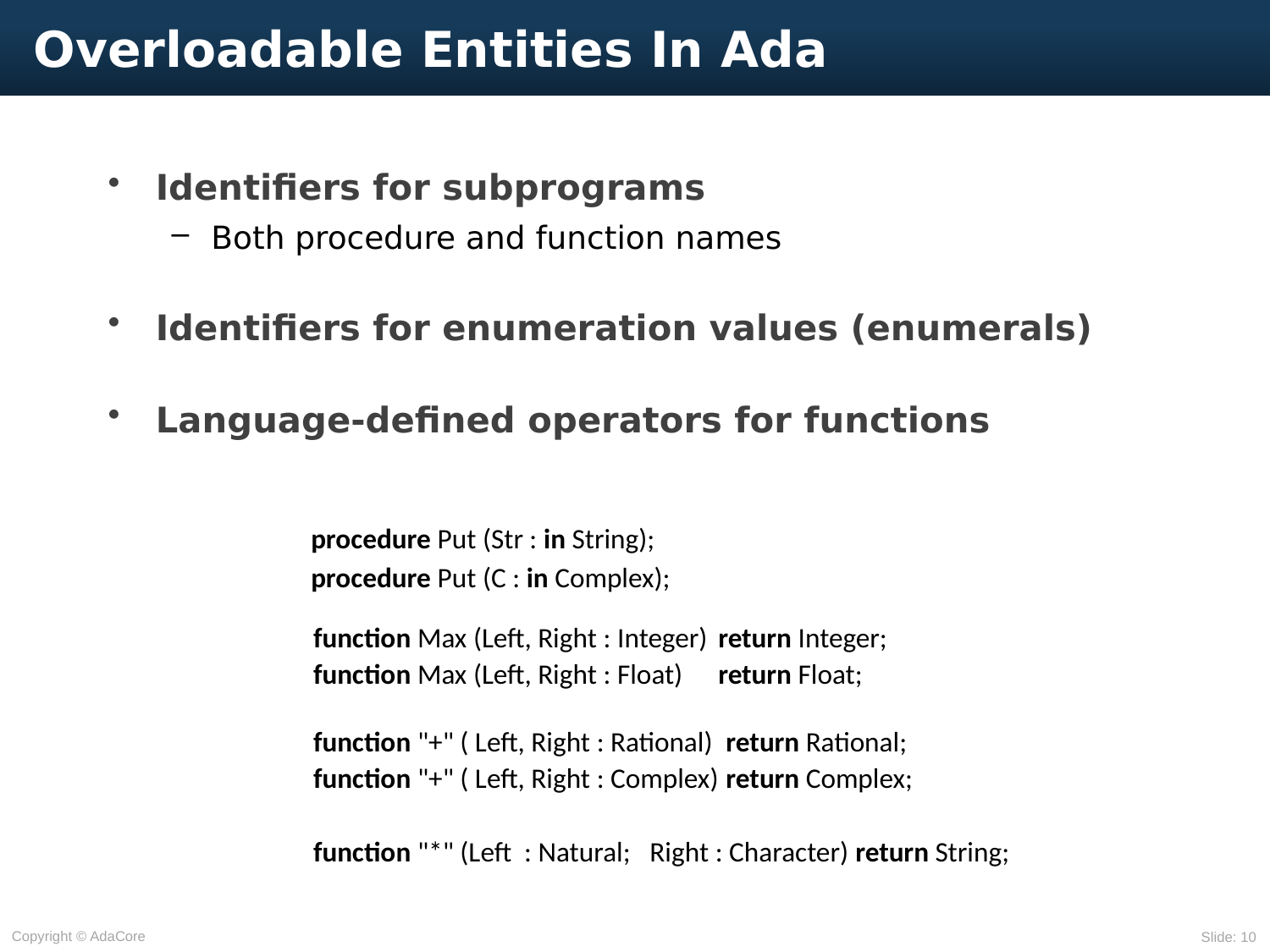

# Overloadable Entities In Ada
Identifiers for subprograms
Both procedure and function names
Identifiers for enumeration values (enumerals)
Language-defined operators for functions
procedure Put (Str : in String);
procedure Put (C : in Complex);
function Max (Left, Right : Integer)	return Integer;
function Max (Left, Right : Float)	return Float;

function "+" ( Left, Right : Rational) 	return Rational;
function "+" ( Left, Right : Complex)	return Complex;

function "*" (Left  : Natural;   Right : Character) return String;